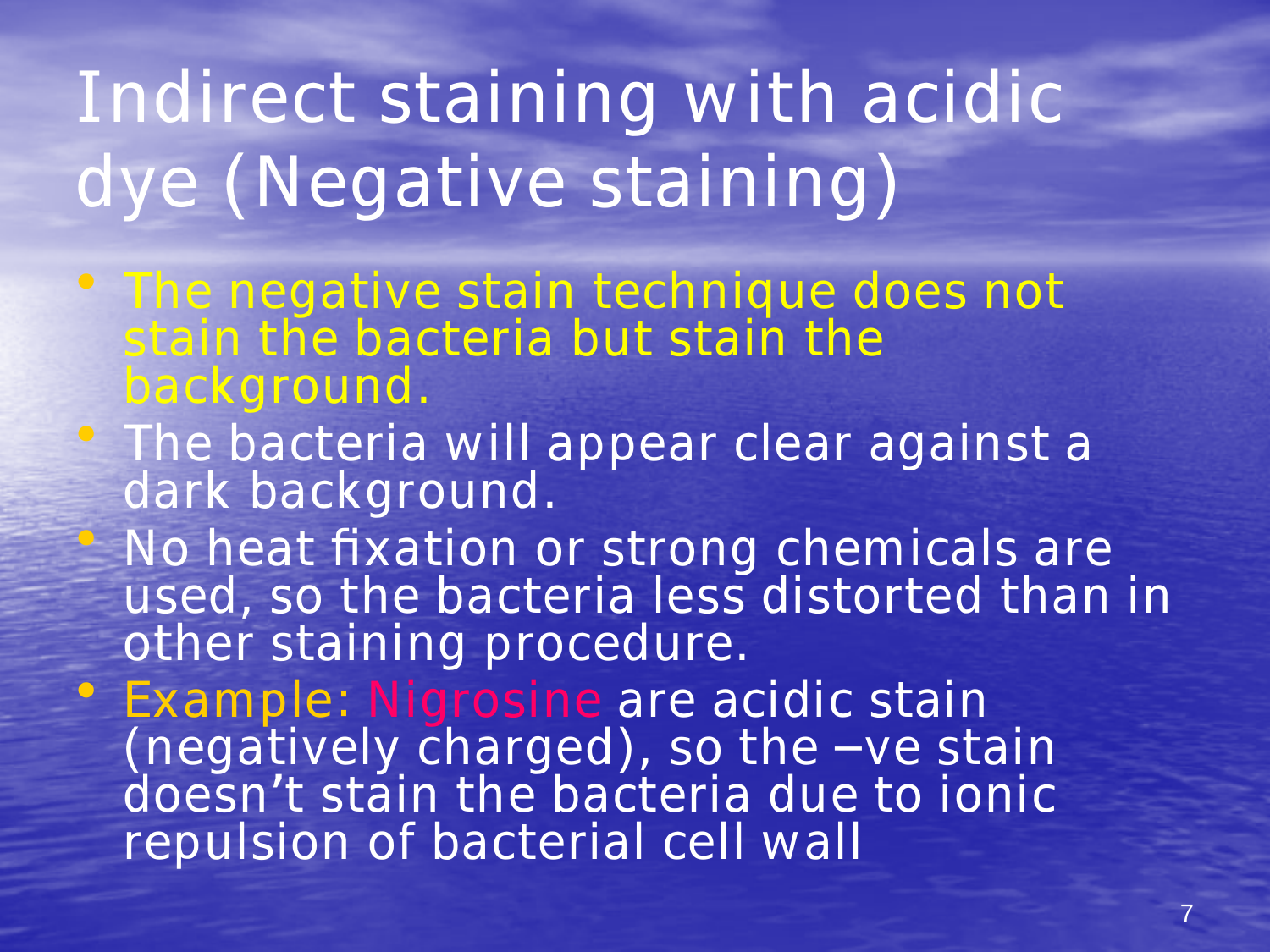

# Indirect staining with acidic dye (Negative staining)
The negative stain technique does not stain the bacteria but stain the background.
The bacteria will appear clear against a dark background.
No heat fixation or strong chemicals are used, so the bacteria less distorted than in other staining procedure.
Example: Nigrosine are acidic stain  (negatively charged), so the –ve stain doesn’t stain the bacteria due to ionic repulsion of bacterial cell wall
7